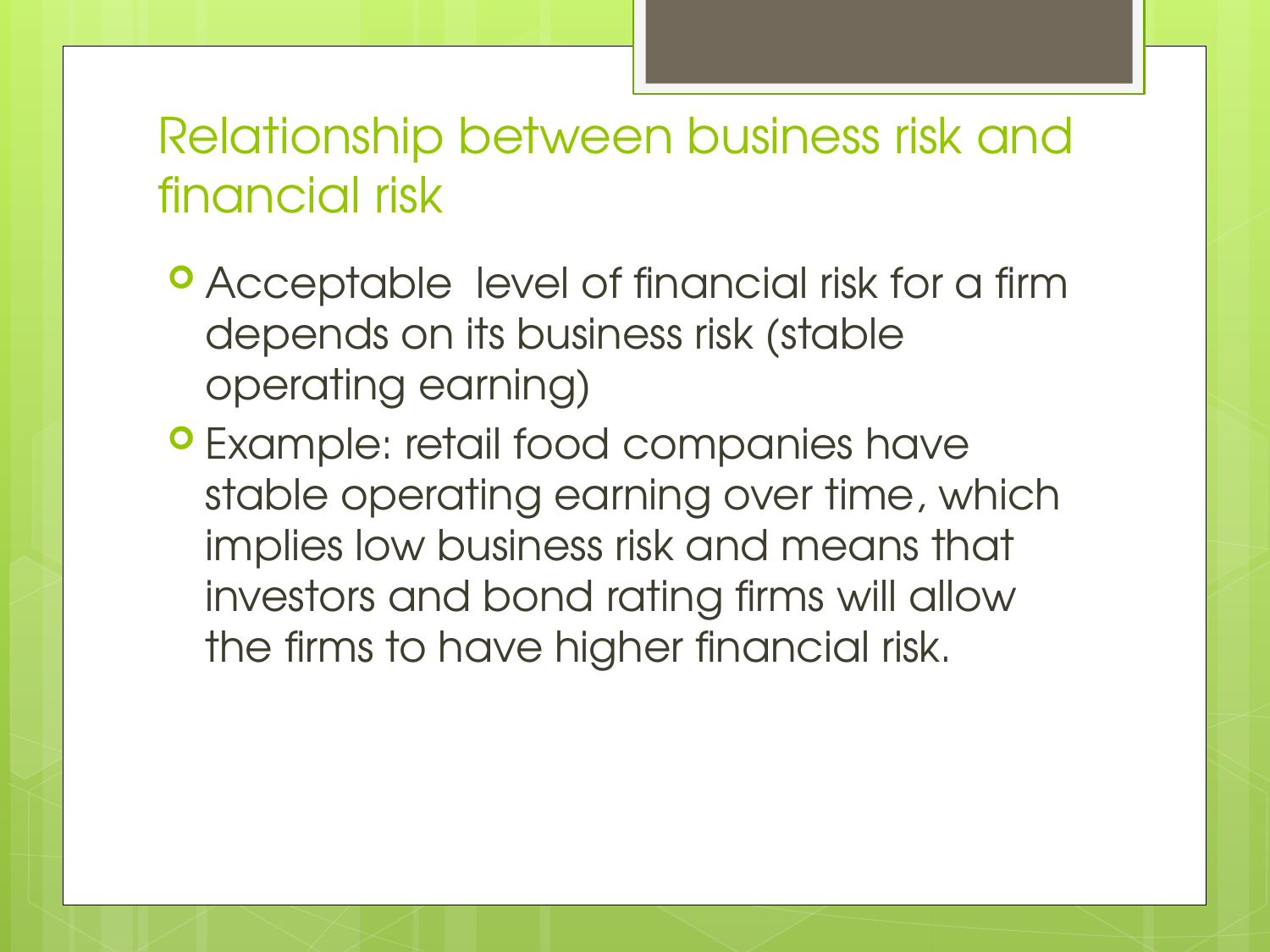

# Relationship between business risk and financial risk
Acceptable  level of financial risk for a firm depends on its business risk (stable operating earning)
Example: retail food companies have stable operating earning over time, which implies low business risk and means that investors and bond rating firms will allow the firms to have higher financial risk.